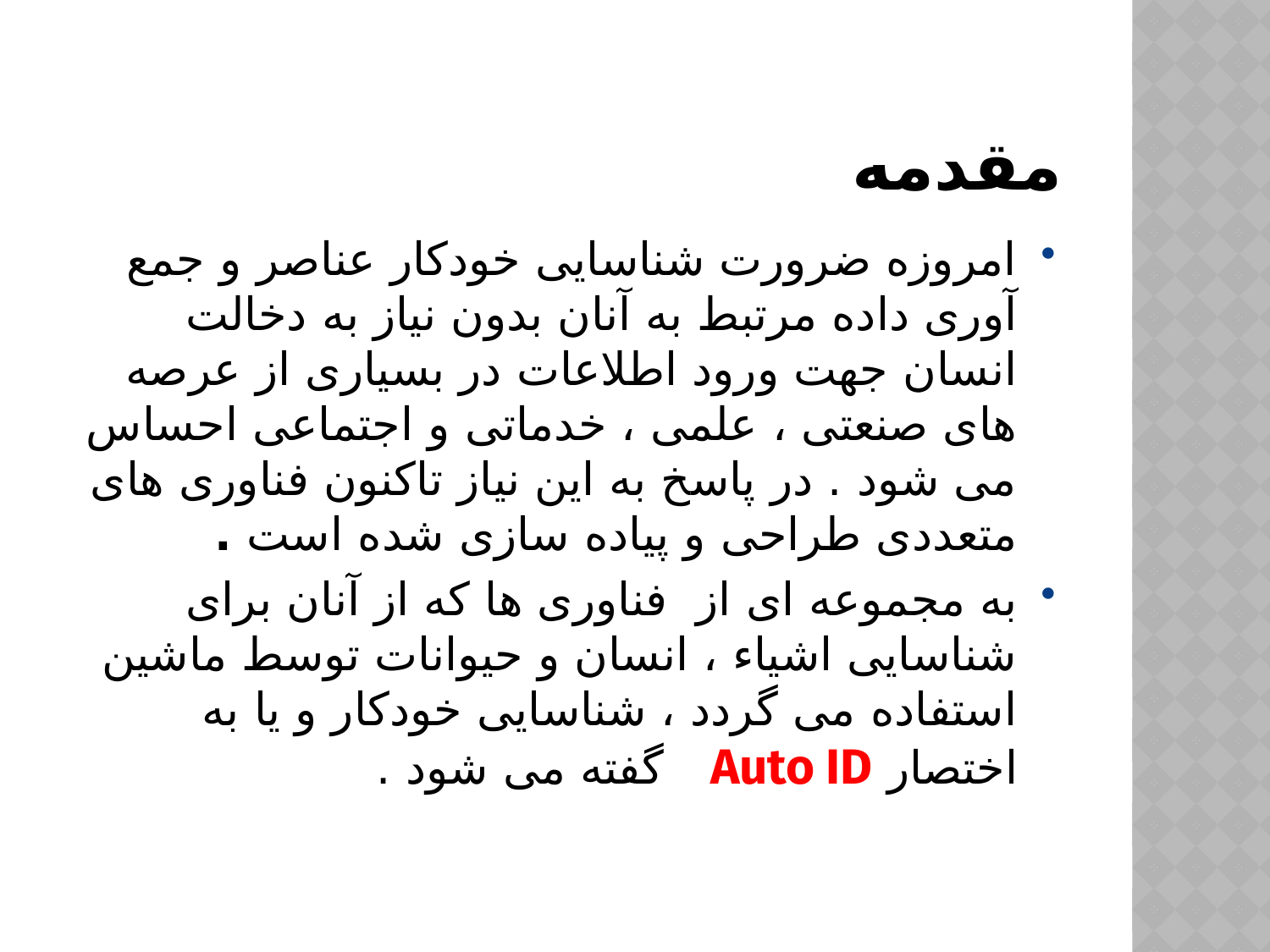

# مقدمه
امروزه ضرورت شناسايی خودکار عناصر و جمع آوری داده مرتبط به آنان بدون نياز به دخالت انسان جهت ورود اطلاعات در بسياری از عرصه های صنعتی ، علمی ، خدماتی و اجتماعی احساس می شود . در پاسخ به اين نياز تاکنون فناوری های متعددی طراحی و پياده سازی شده است .
به مجموعه ای از  فناوری ها که از آنان برای شناسايی اشياء ، انسان و حیوانات توسط ماشين استفاده می گردد ، شناسايی خودکار و يا به اختصار Auto ID   گفته می شود .